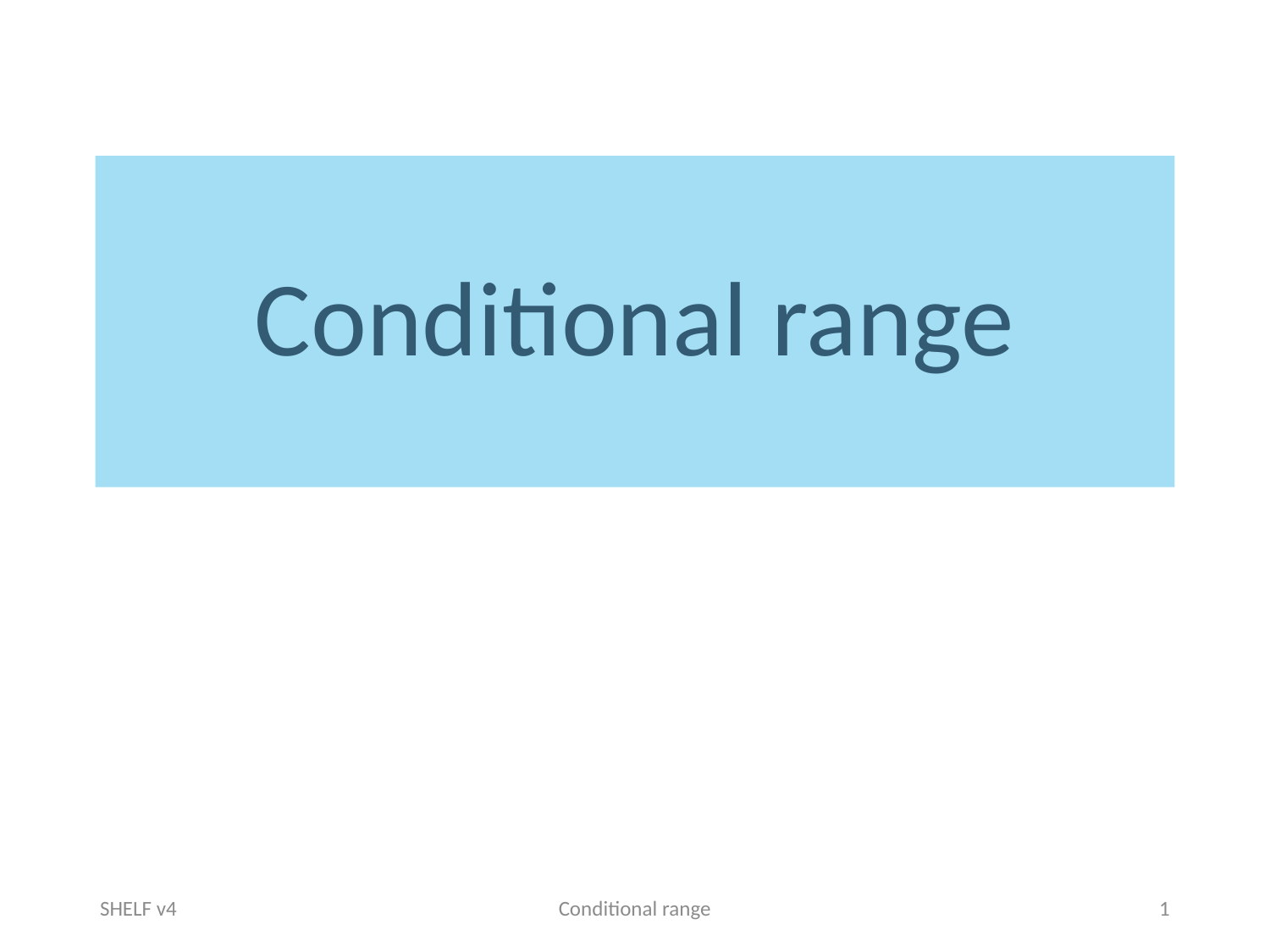

# Conditional range

SHELF v4
Conditional range
1